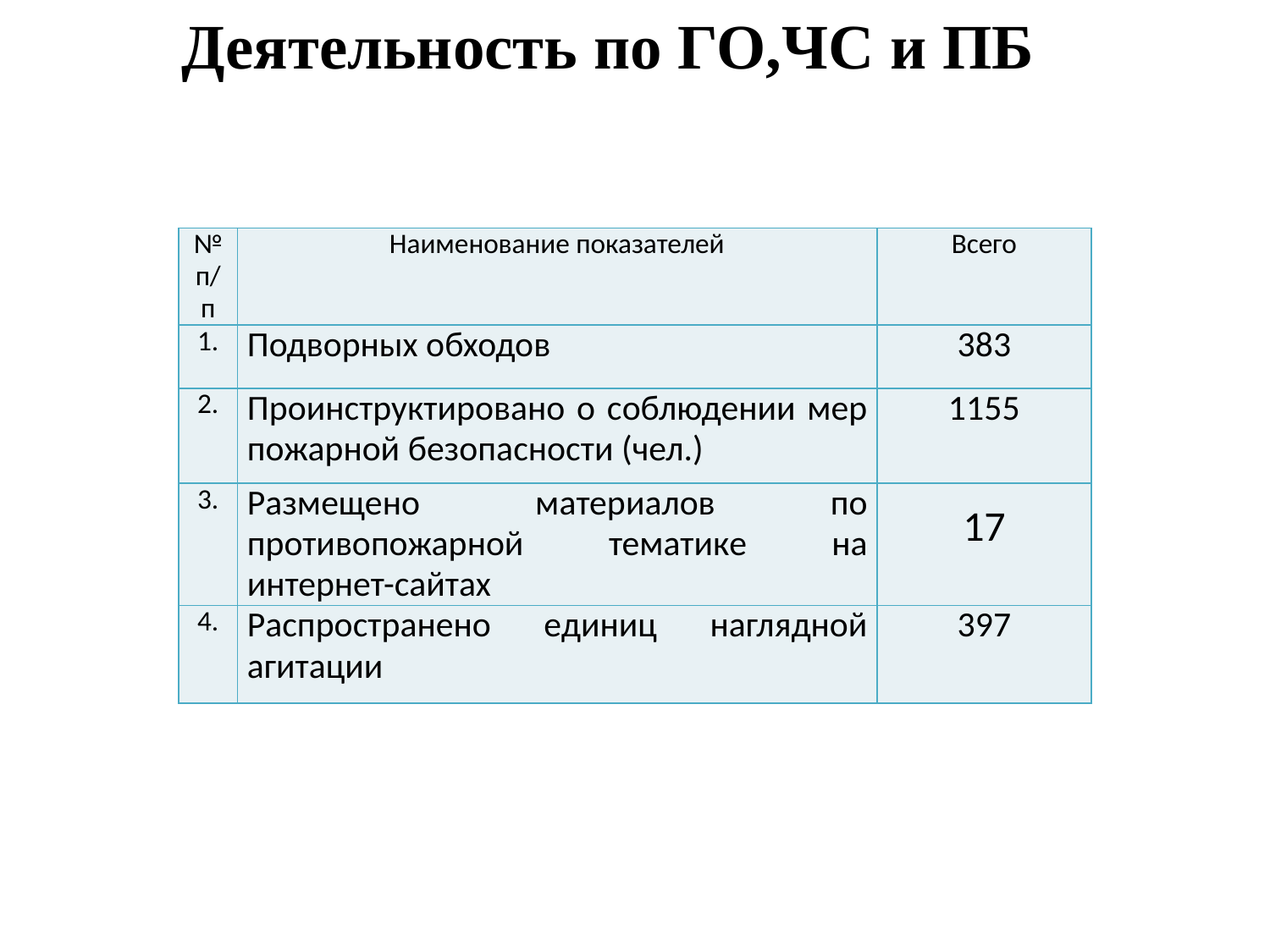

Деятельность по ГО,ЧС и ПБ

| № п/п | Наименование показателей | Всего |
| --- | --- | --- |
| 1. | Подворных обходов | 383 |
| 2. | Проинструктировано о соблюдении мер пожарной безопасности (чел.) | 1155 |
| 3. | Размещено материалов по противопожарной тематике на интернет-сайтах | 17 |
| 4. | Распространено единиц наглядной агитации | 397 |